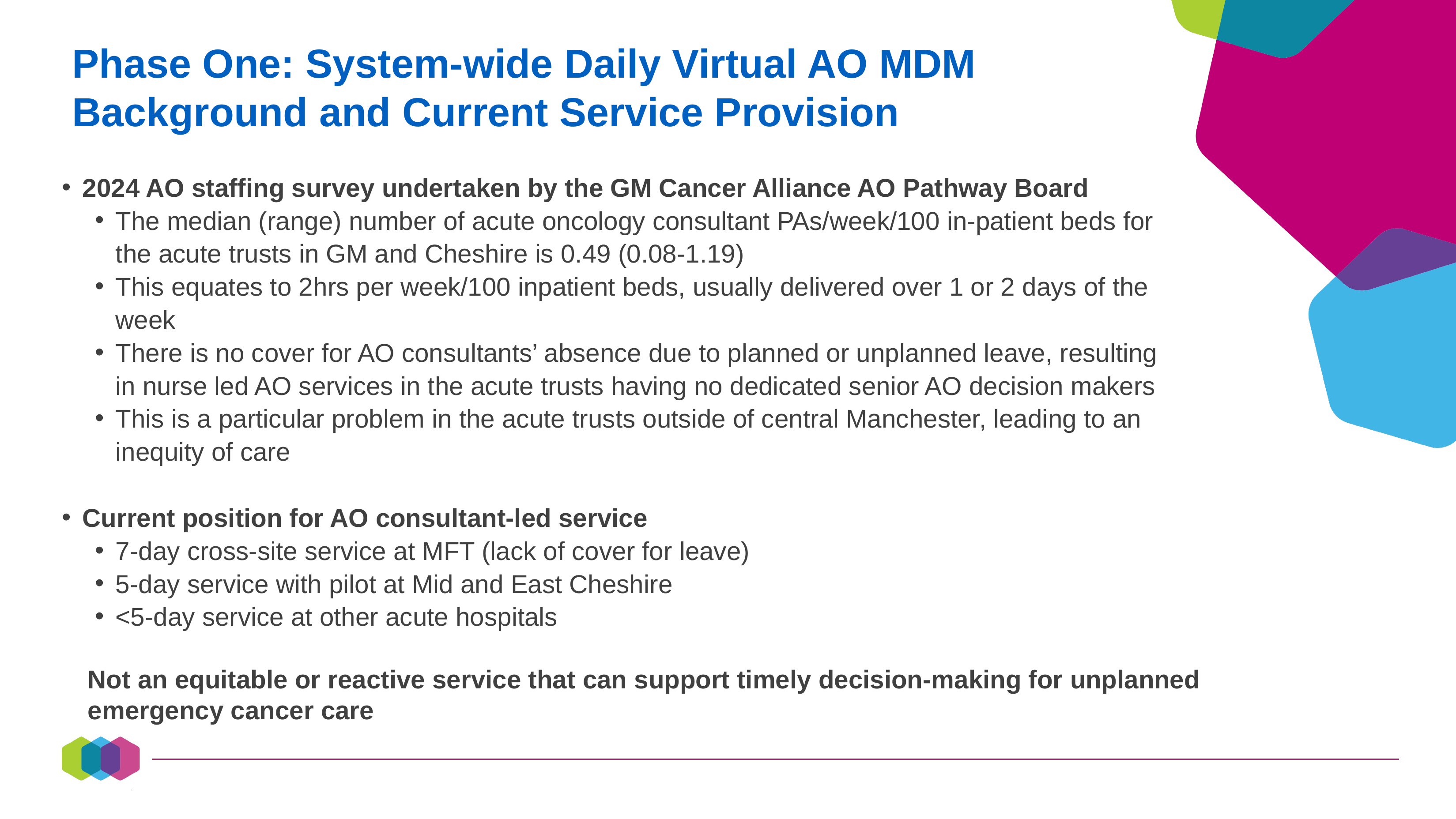

Phase One: System-wide Daily Virtual AO MDM
Background and Current Service Provision

2024 AO staffing survey undertaken by the GM Cancer Alliance AO Pathway Board
The median (range) number of acute oncology consultant PAs/week/100 in-patient beds for the acute trusts in GM and Cheshire is 0.49 (0.08-1.19)
This equates to 2hrs per week/100 inpatient beds, usually delivered over 1 or 2 days of the week
There is no cover for AO consultants’ absence due to planned or unplanned leave, resulting in nurse led AO services in the acute trusts having no dedicated senior AO decision makers
This is a particular problem in the acute trusts outside of central Manchester, leading to an inequity of care

Current position for AO consultant-led service
7-day cross-site service at MFT (lack of cover for leave)
5-day service with pilot at Mid and East Cheshire
<5-day service at other acute hospitals

Not an equitable or reactive service that can support timely decision-making for unplanned emergency cancer care